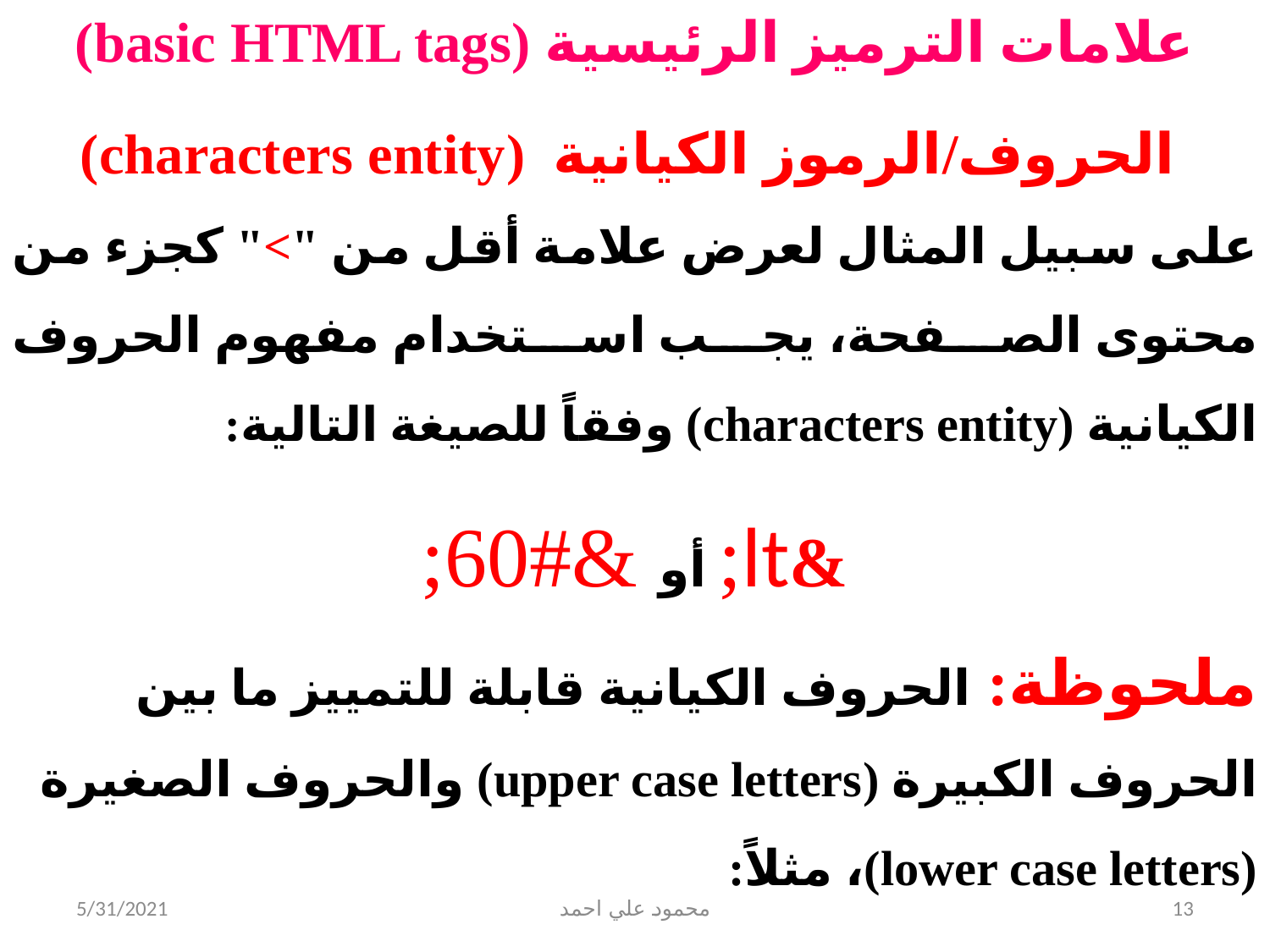

علامات الترميز الرئيسية (basic HTML tags)

 الحروف/الرموز الكيانية  (characters entity)
على سبيل المثال لعرض علامة أقل من ">" كجزء من محتوى الصفحة، يجب استخدام مفهوم الحروف الكيانية (characters entity) وفقاً للصيغة التالية:
&lt; أو &#60;
ملحوظة: الحروف الكيانية قابلة للتمييز ما بين الحروف الكبيرة (upper case letters) والحروف الصغيرة (lower case letters)، مثلاً:
 &lt; ليست مماثلة لـ &LT;
5/31/2021
محمود علي احمد
13